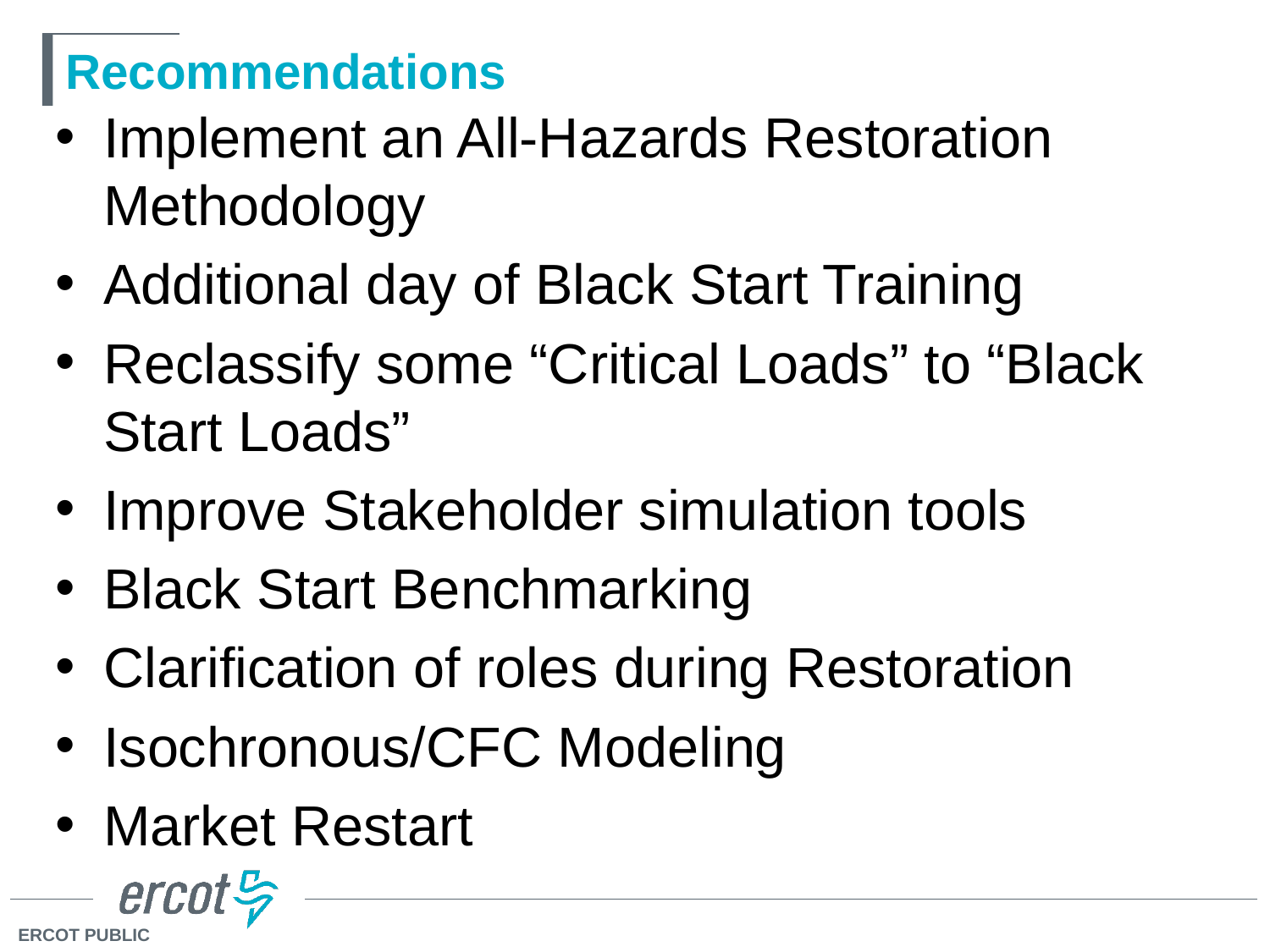

# Recommendations
Implement an All-Hazards Restoration Methodology
Additional day of Black Start Training
Reclassify some “Critical Loads” to “Black Start Loads”
Improve Stakeholder simulation tools
Black Start Benchmarking
Clarification of roles during Restoration
Isochronous/CFC Modeling
Market Restart